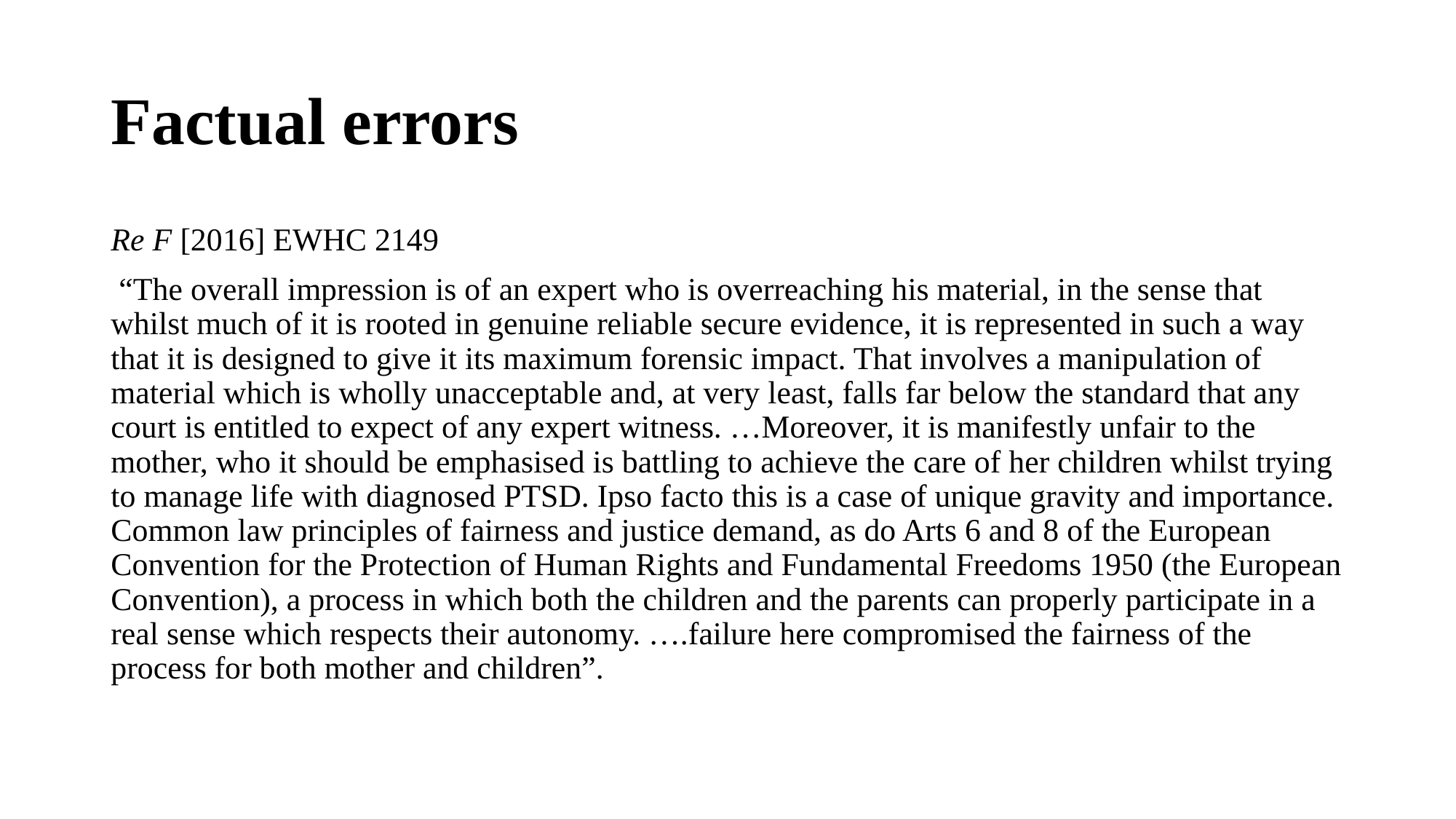

# Factual errors
Re F [2016] EWHC 2149
 “The overall impression is of an expert who is overreaching his material, in the sense that whilst much of it is rooted in genuine reliable secure evidence, it is represented in such a way that it is designed to give it its maximum forensic impact. That involves a manipulation of material which is wholly unacceptable and, at very least, falls far below the standard that any court is entitled to expect of any expert witness. …Moreover, it is manifestly unfair to the mother, who it should be emphasised is battling to achieve the care of her children whilst trying to manage life with diagnosed PTSD. Ipso facto this is a case of unique gravity and importance. Common law principles of fairness and justice demand, as do Arts 6 and 8 of the European Convention for the Protection of Human Rights and Fundamental Freedoms 1950 (the European Convention), a process in which both the children and the parents can properly participate in a real sense which respects their autonomy. ….failure here compromised the fairness of the process for both mother and children”.